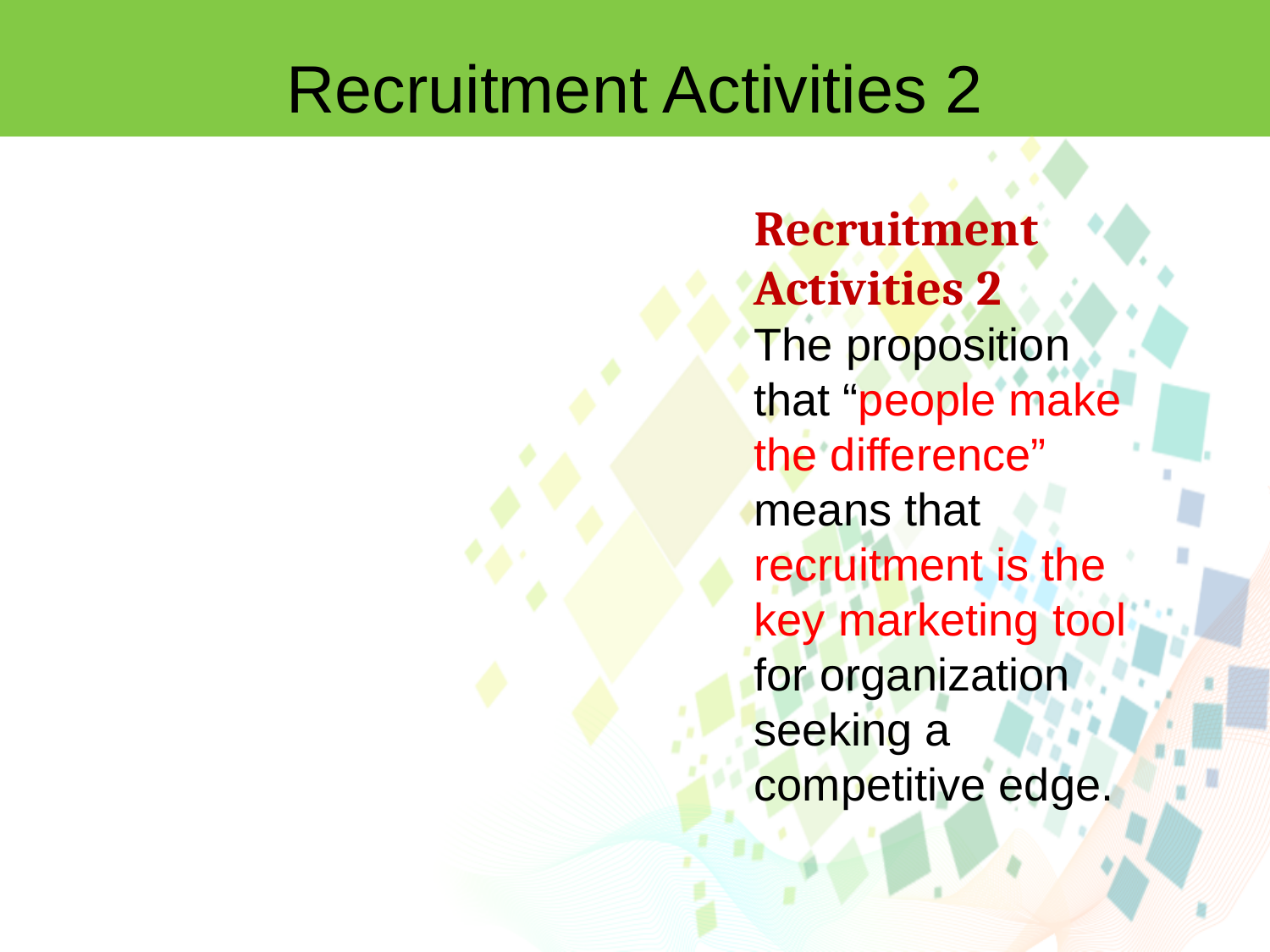

Recruitment Activities 2
Recruitment Activities 2
The proposition that “people make the difference” means that recruitment is the key marketing tool for organization seeking a competitive edge.